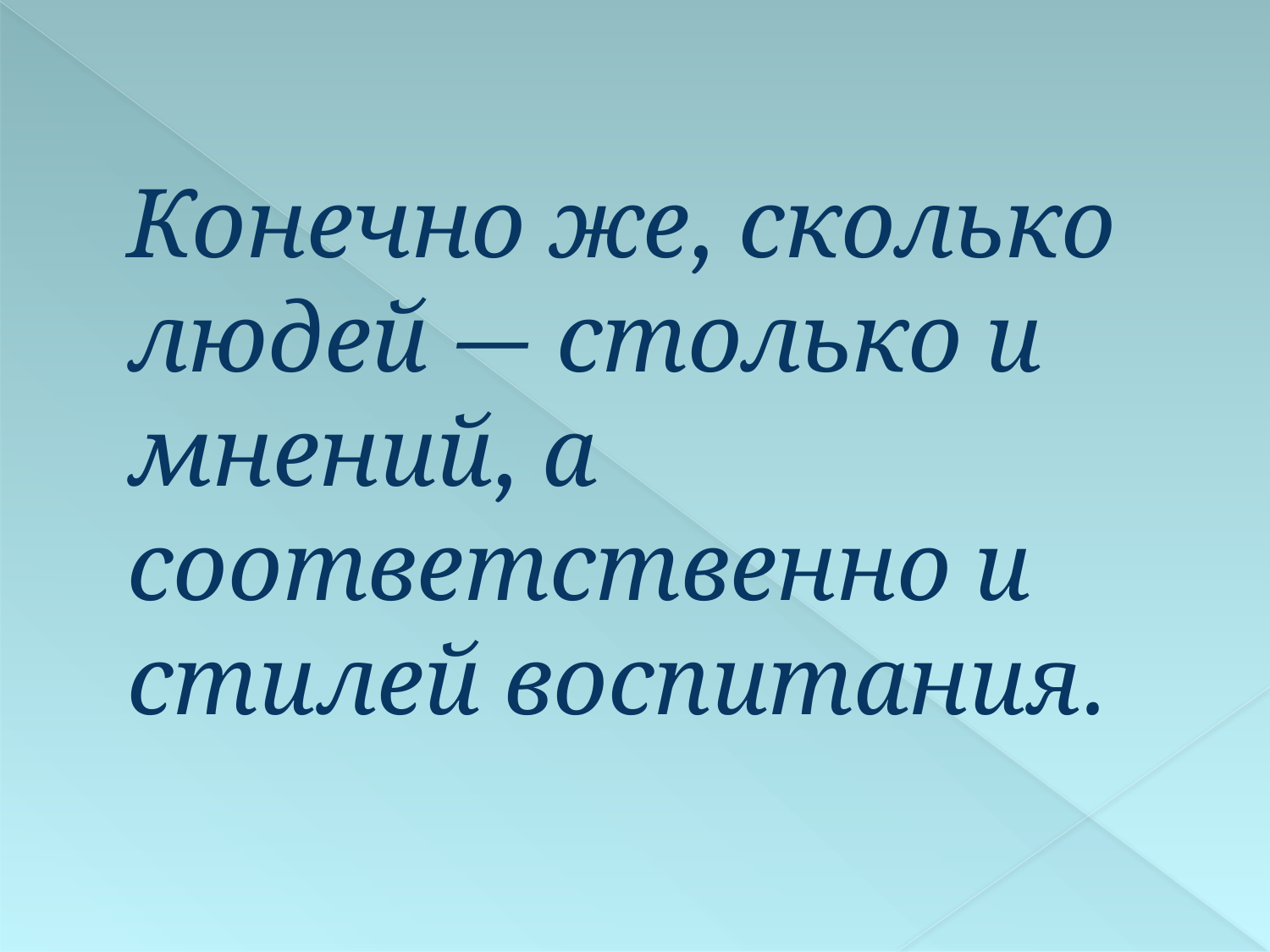

Конечно же, сколько людей — столько и мнений, а соответственно и стилей воспитания.